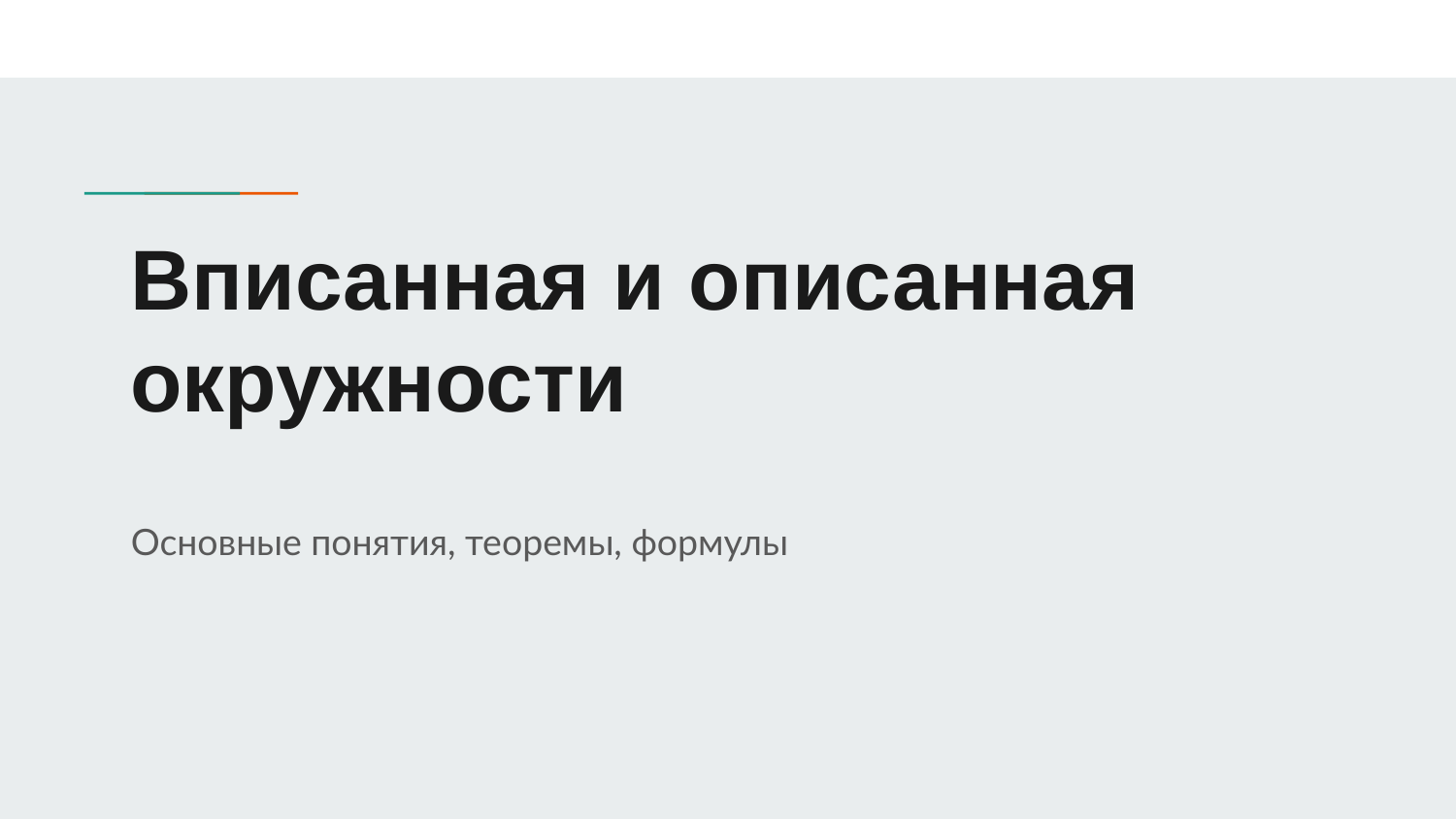

# Вписанная и описанная окружности
Основные понятия, теоремы, формулы